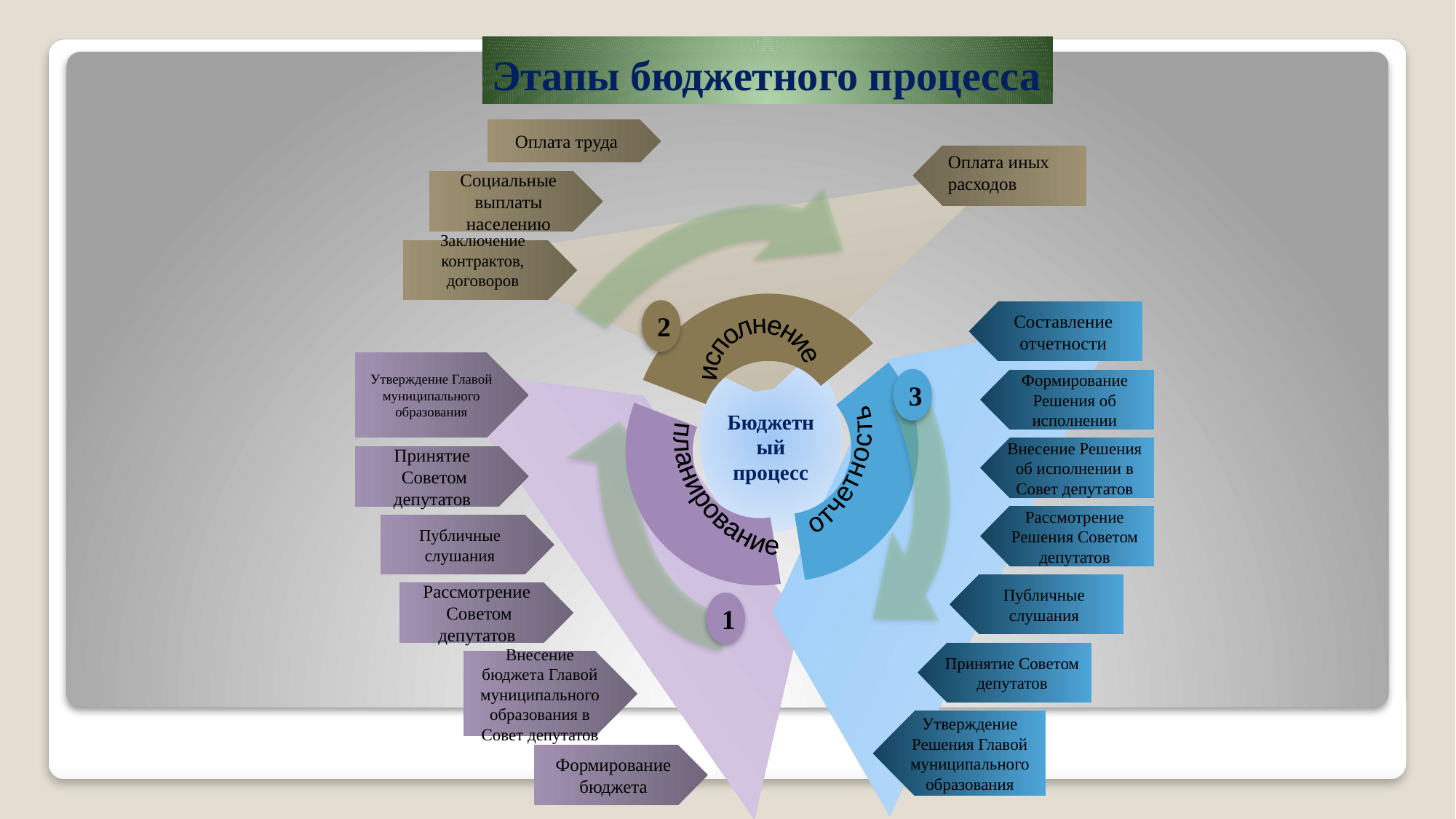

# Этапы бюджетного процесса
Оплата труда

Оплата иных расходов
Социальные выплаты населению

Заключение контрактов, договоров

### Chart

| Category | Продажи |
|---|---|
| Кв. 1 | 50.0 |
| Кв. 2 | 50.0 |
| Кв. 4 | 50.0 |
2
Составление отчетности
исполнение

Утверждение Главой муниципального образования
3
Формирование Решения об исполнении
Бюджетный процесс
планирование
отчетность

Внесение Решения об исполнении в Совет депутатов
Принятие  Советом депутатов

Рассмотрение Решения Советом депутатов
Публичные слушания
Публичные слушания
Рассмотрение  Советом депутатов
1
Принятие Советом депутатов
Внесение бюджета Главой муниципального образования в Совет депутатов
Утверждение Решения Главой муниципального образования
Формирование бюджета